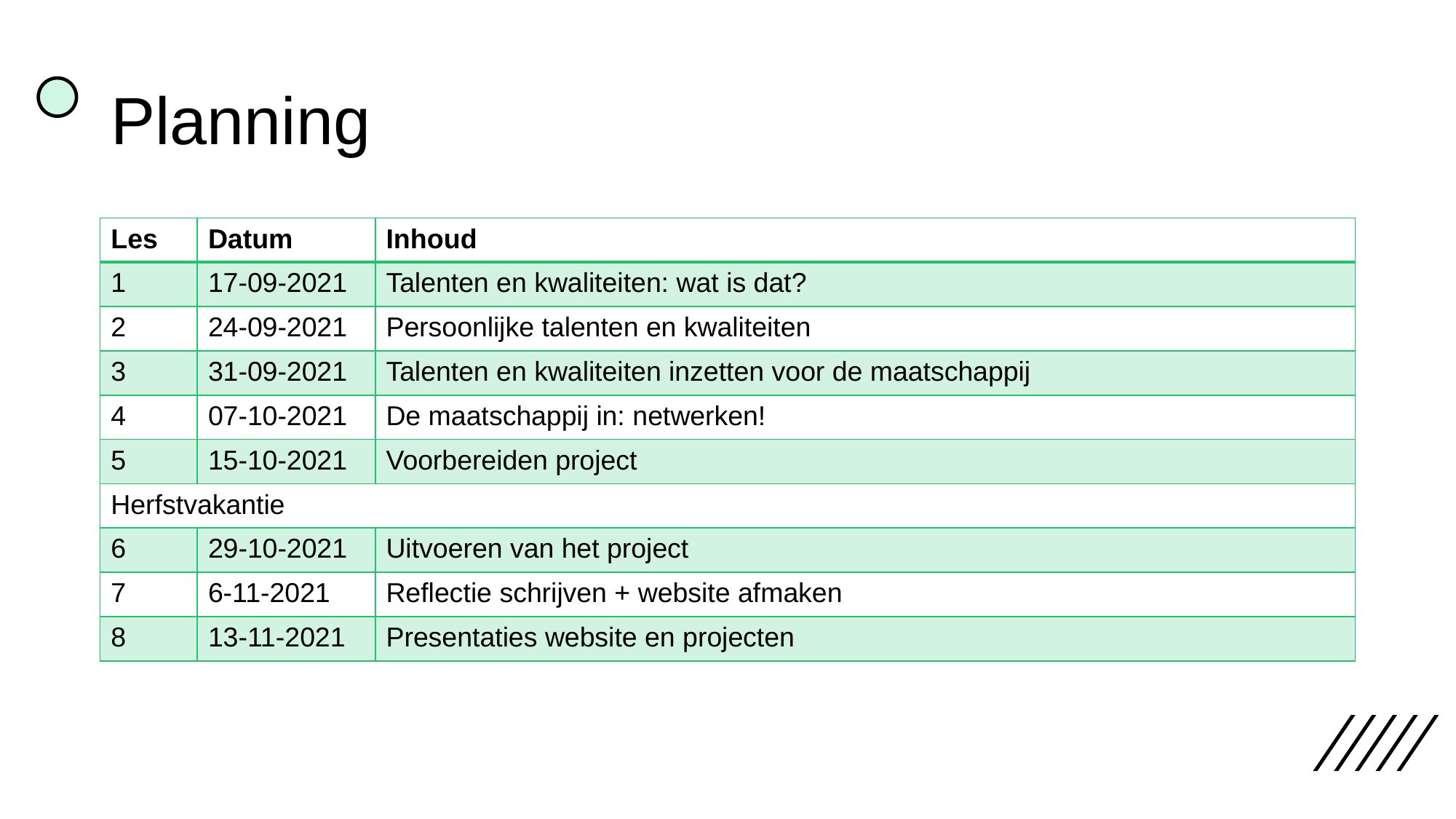

# Planning
| Les | Datum | Inhoud |
| --- | --- | --- |
| 1 | 17-09-2021 | Talenten en kwaliteiten: wat is dat? |
| 2 | 24-09-2021 | Persoonlijke talenten en kwaliteiten |
| 3 | 31-09-2021 | Talenten en kwaliteiten inzetten voor de maatschappij |
| 4 | 07-10-2021 | De maatschappij in: netwerken! |
| 5 | 15-10-2021 | Voorbereiden project |
| Herfstvakantie |  |  |
| 6 | 29-10-2021 | Uitvoeren van het project |
| 7 | 6-11-2021 | Reflectie schrijven + website afmaken |
| 8 | 13-11-2021 | Presentaties website en projecten |